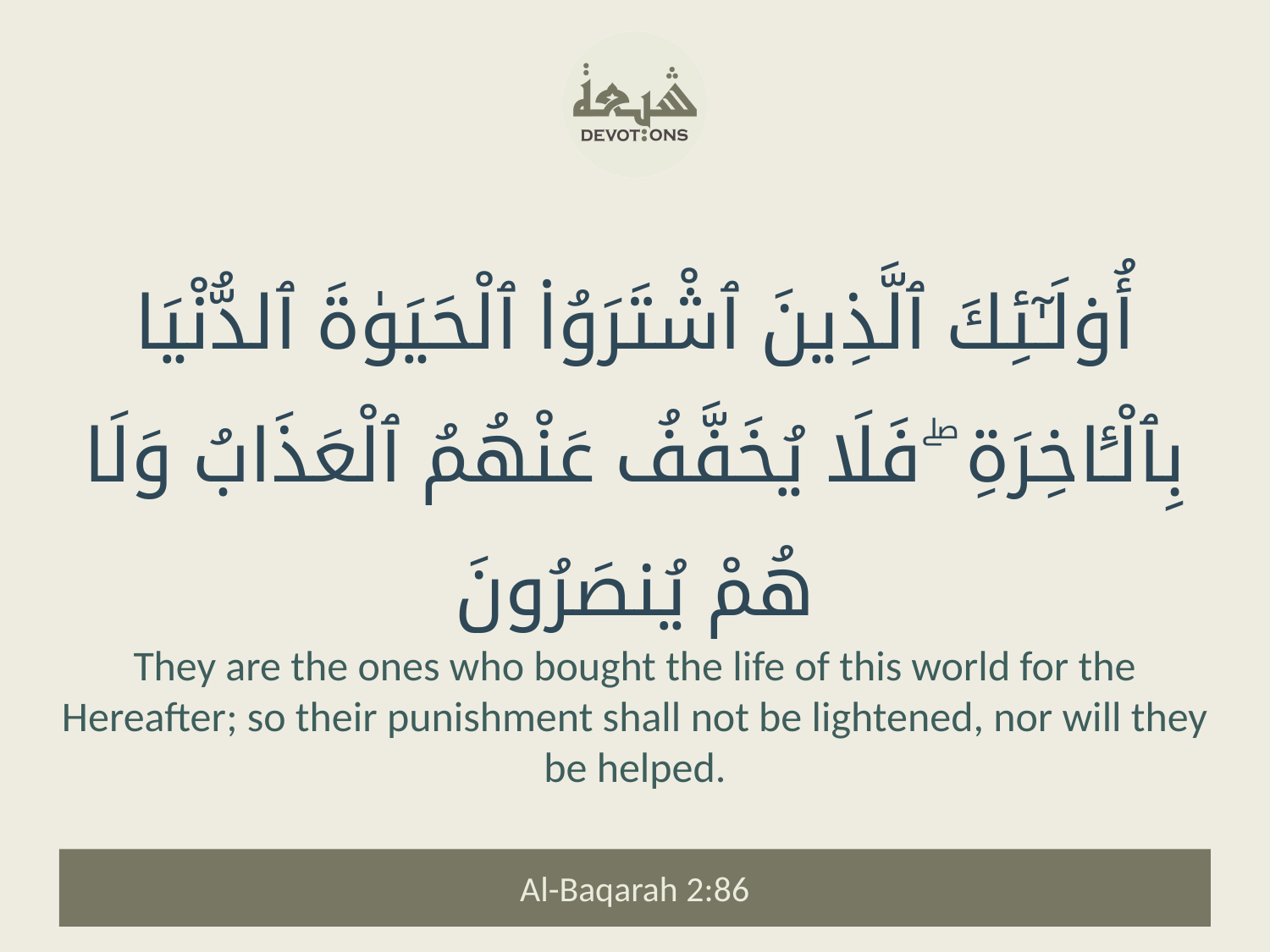

أُو۟لَـٰٓئِكَ ٱلَّذِينَ ٱشْتَرَوُا۟ ٱلْحَيَوٰةَ ٱلدُّنْيَا بِٱلْـَٔاخِرَةِ ۖ فَلَا يُخَفَّفُ عَنْهُمُ ٱلْعَذَابُ وَلَا هُمْ يُنصَرُونَ
They are the ones who bought the life of this world for the Hereafter; so their punishment shall not be lightened, nor will they be helped.
Al-Baqarah 2:86